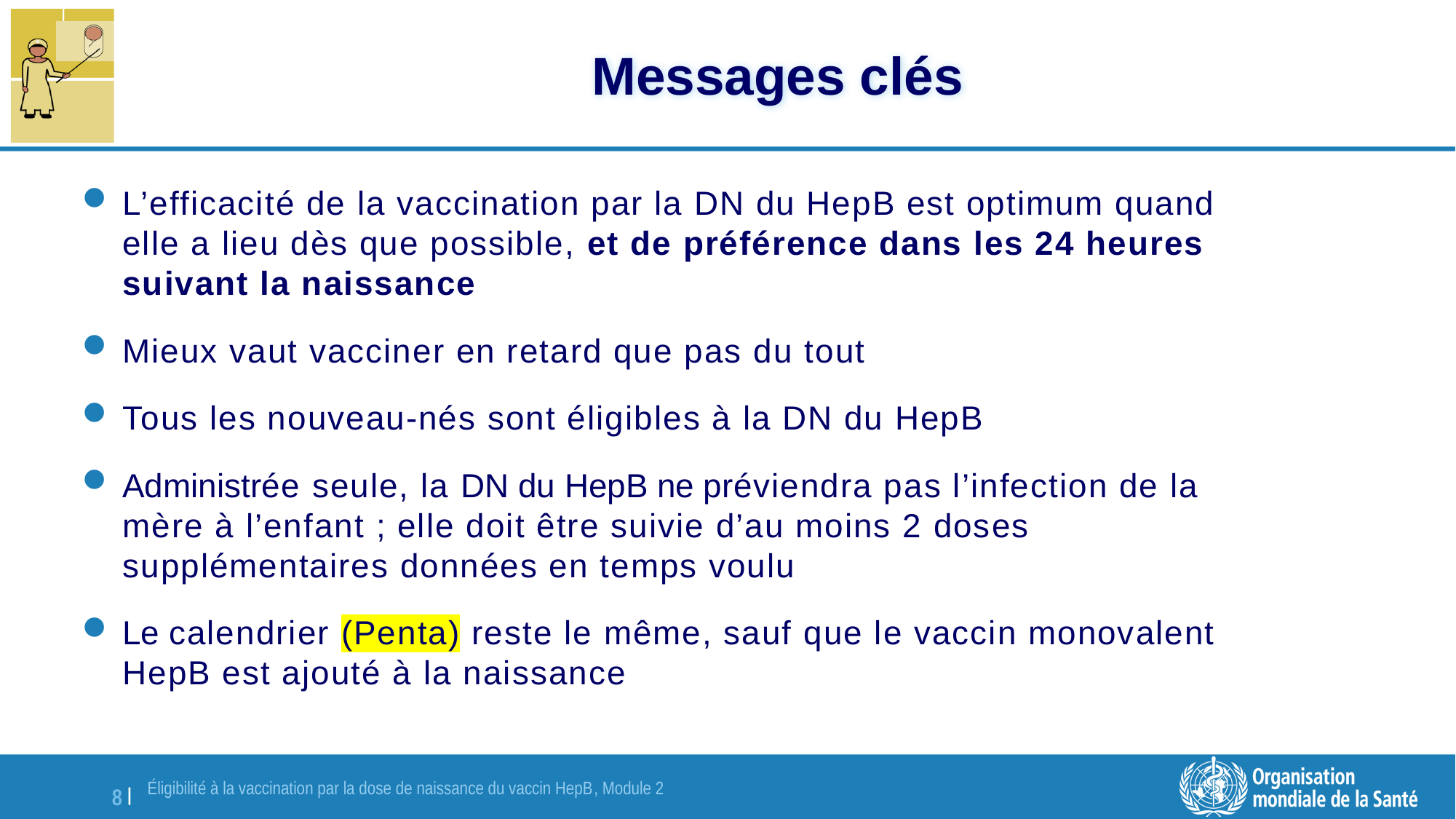

# Messages clés
L’efficacité de la vaccination par la DN du HepB est optimum quand elle a lieu dès que possible, et de préférence dans les 24 heures suivant la naissance
Mieux vaut vacciner en retard que pas du tout
Tous les nouveau-nés sont éligibles à la DN du HepB
Administrée seule, la DN du HepB ne préviendra pas l’infection de la mère à l’enfant ; elle doit être suivie d’au moins 2 doses supplémentaires données en temps voulu
Le calendrier (Penta) reste le même, sauf que le vaccin monovalent HepB est ajouté à la naissance